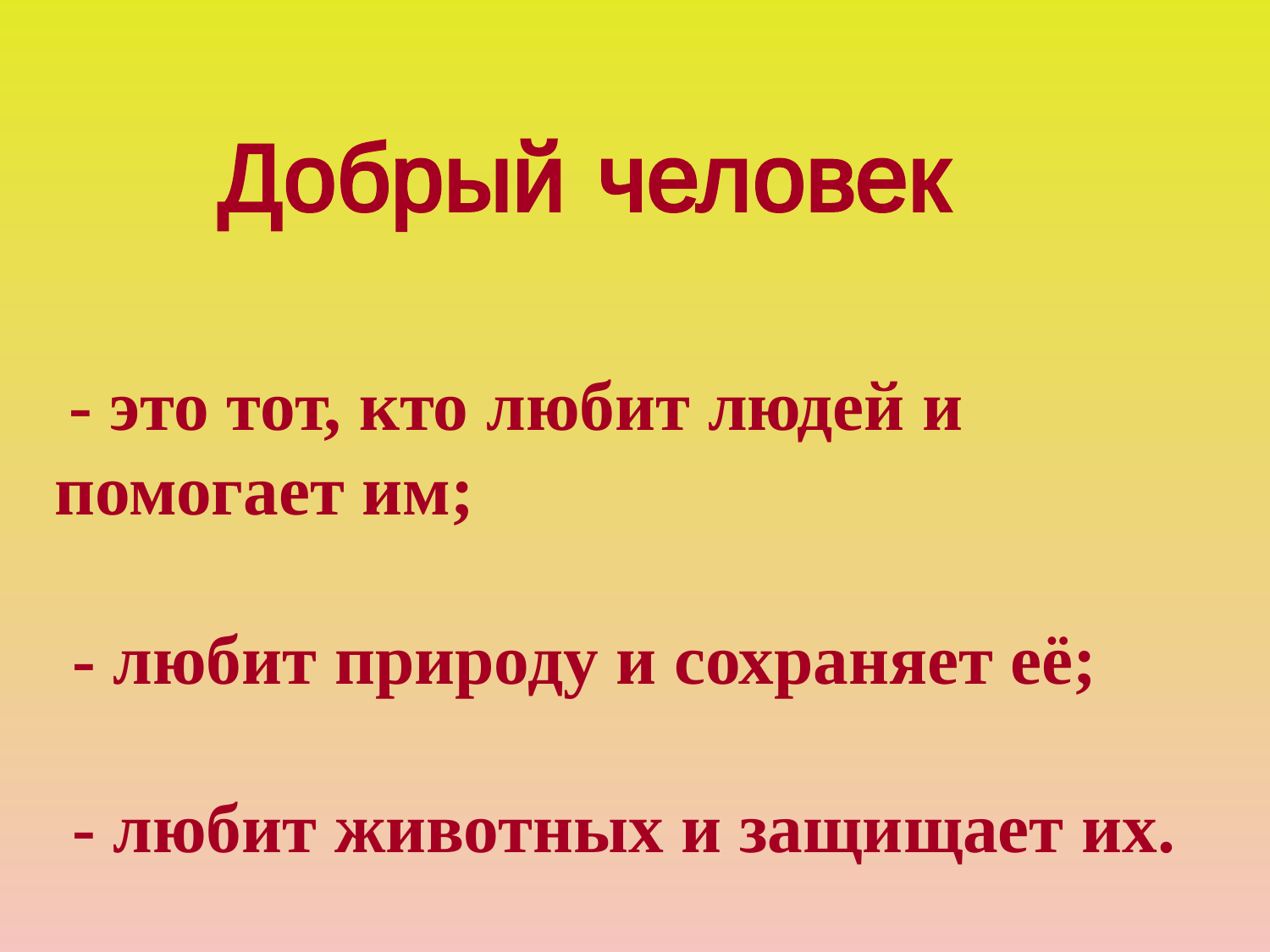

Добрый человек

 - это тот, кто любит людей и помогает им;

 - любит природу и сохраняет её;

 - любит животных и защищает их.